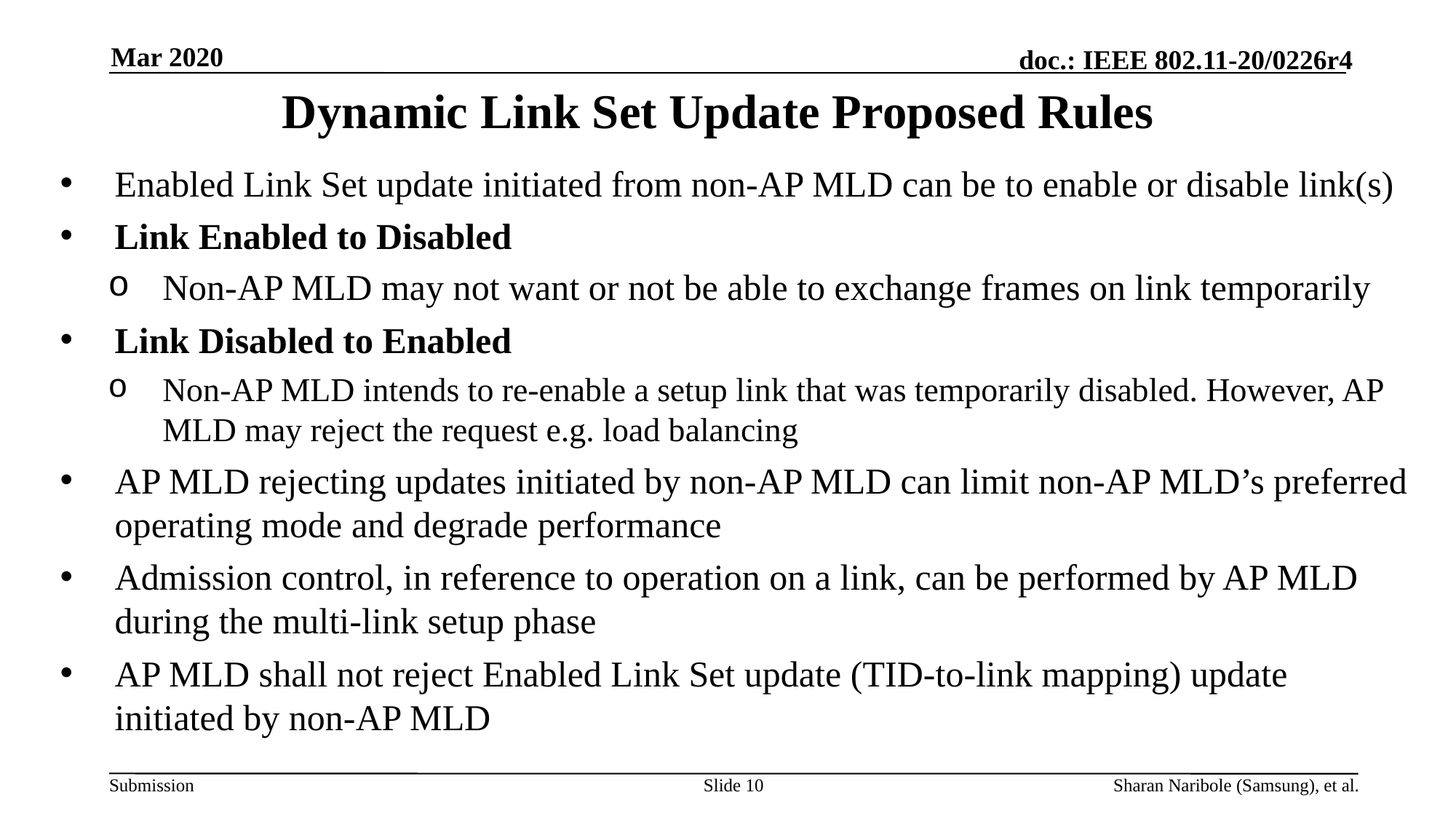

Mar 2020
# Dynamic Link Set Update Proposed Rules
Enabled Link Set update initiated from non-AP MLD can be to enable or disable link(s)
Link Enabled to Disabled
Non-AP MLD may not want or not be able to exchange frames on link temporarily
Link Disabled to Enabled
Non-AP MLD intends to re-enable a setup link that was temporarily disabled. However, AP MLD may reject the request e.g. load balancing
AP MLD rejecting updates initiated by non-AP MLD can limit non-AP MLD’s preferred operating mode and degrade performance
Admission control, in reference to operation on a link, can be performed by AP MLD during the multi-link setup phase
AP MLD shall not reject Enabled Link Set update (TID-to-link mapping) update initiated by non-AP MLD

Slide 10
Sharan Naribole (Samsung), et al.